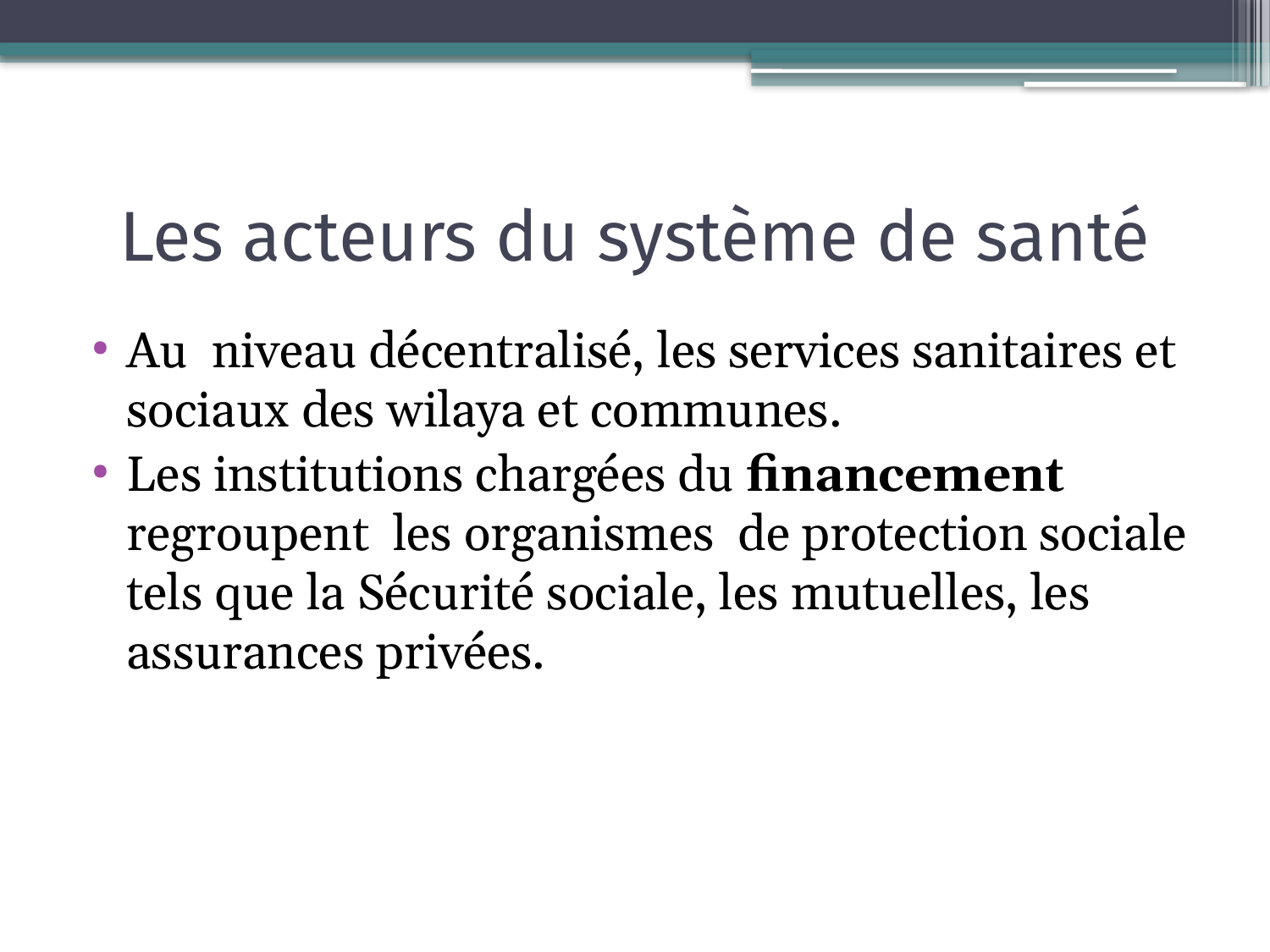

# Les acteurs du système de santé
Au  niveau décentralisé, les services sanitaires et sociaux des wilaya et communes.
Les institutions chargées du financement  regroupent  les organismes  de protection sociale tels que la Sécurité sociale, les mutuelles, les assurances privées.